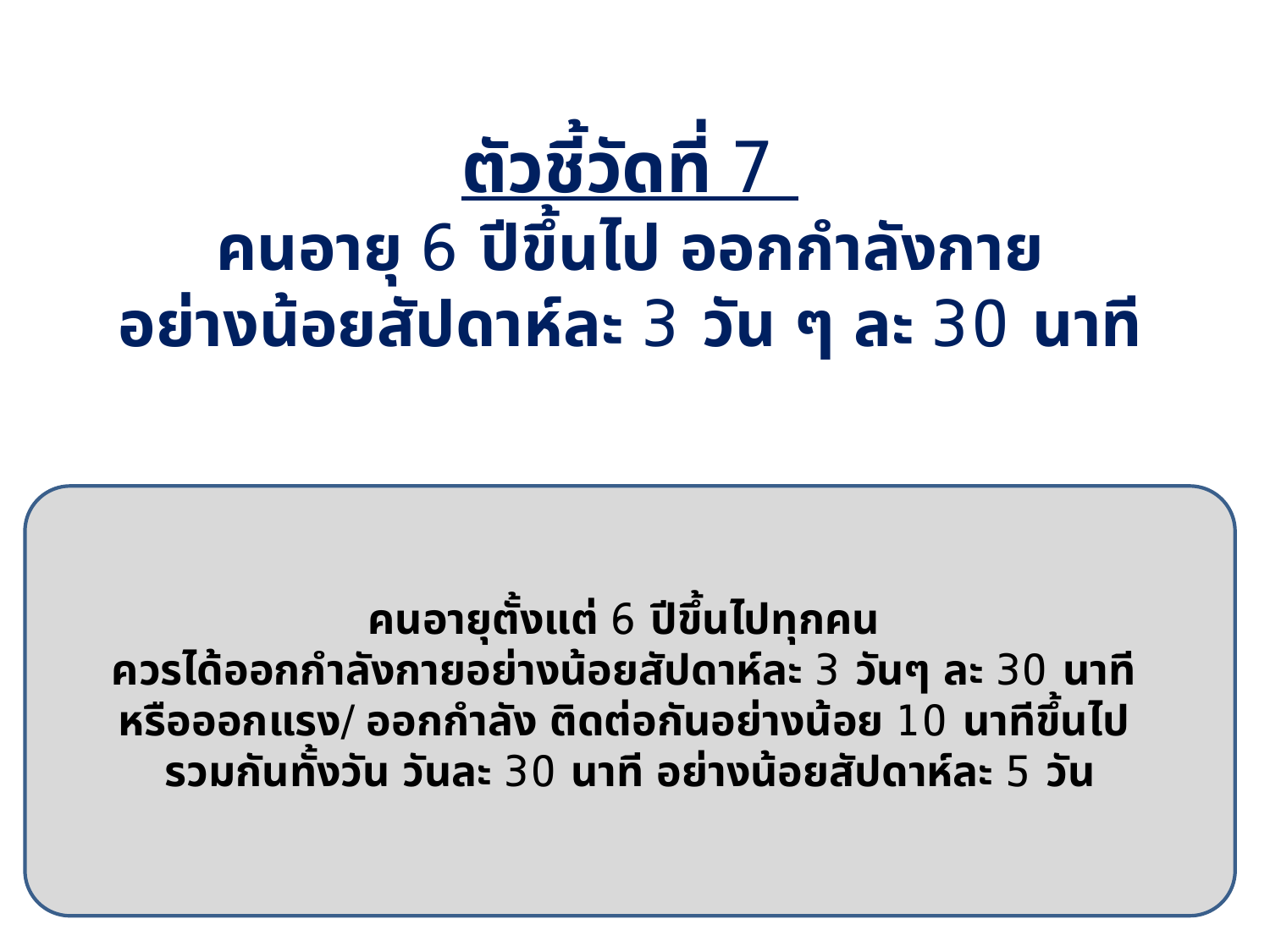

ตัวชี้วัดที่ 7
คนอายุ 6 ปีขึ้นไป ออกกำลังกาย
อย่างน้อยสัปดาห์ละ 3 วัน ๆ ละ 30 นาที

คนอายุตั้งแต่ 6 ปีขึ้นไปทุกคน
ควรได้ออกกำลังกายอย่างน้อยสัปดาห์ละ 3 วันๆ ละ 30 นาที
หรือออกแรง/ออกกำลัง ติดต่อกันอย่างน้อย 10 นาทีขึ้นไป
รวมกันทั้งวัน วันละ 30 นาที อย่างน้อยสัปดาห์ละ 5 วัน